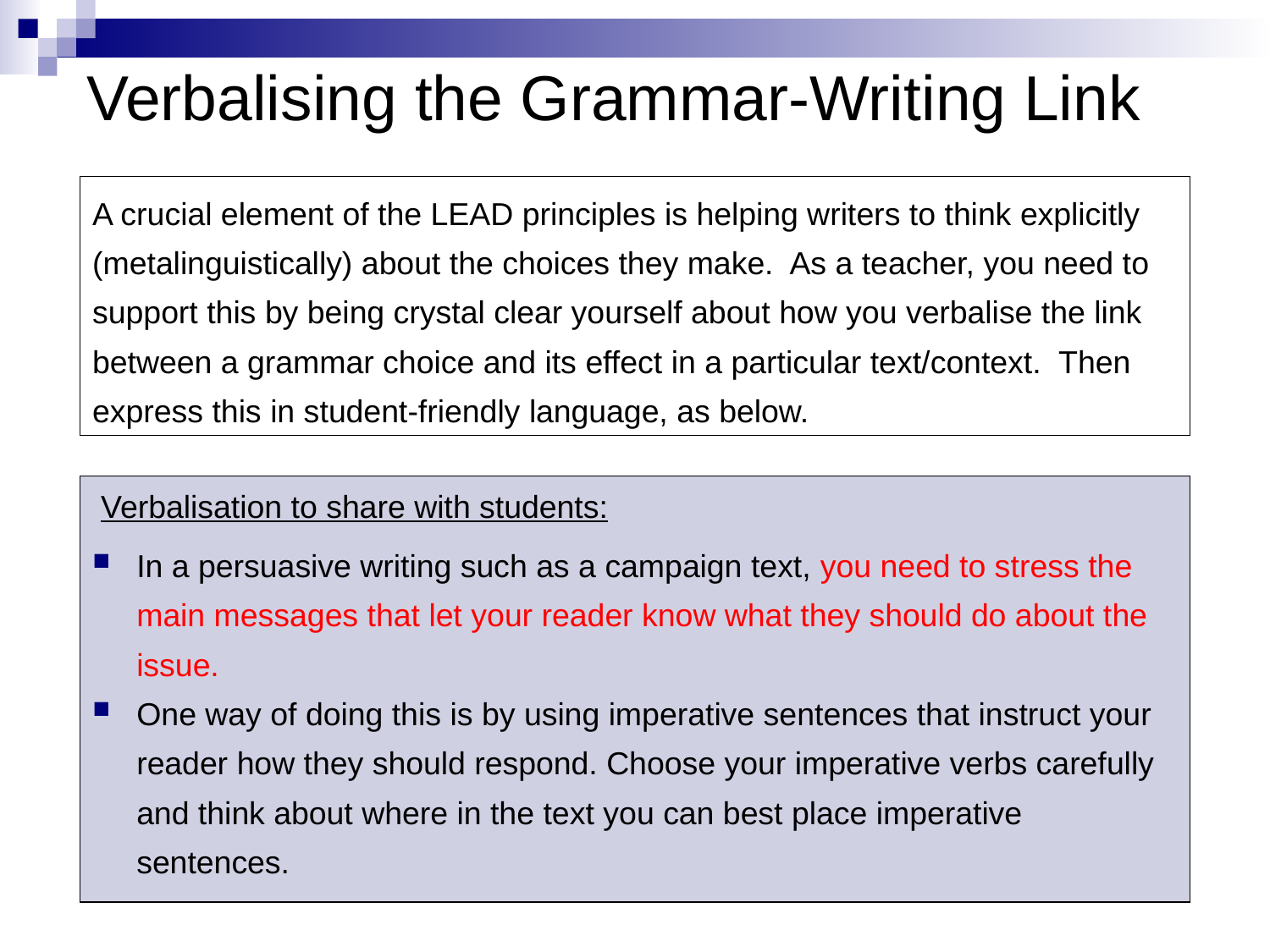

# Verbalising the Grammar-Writing Link
A crucial element of the LEAD principles is helping writers to think explicitly (metalinguistically) about the choices they make.  As a teacher, you need to support this by being crystal clear yourself about how you verbalise the link between a grammar choice and its effect in a particular text/context.  Then express this in student-friendly language, as below.
Verbalisation to share with students:
In a persuasive writing such as a campaign text, you need to stress the main messages that let your reader know what they should do about the issue.
One way of doing this is by using imperative sentences that instruct your reader how they should respond. Choose your imperative verbs carefully and think about where in the text you can best place imperative sentences.